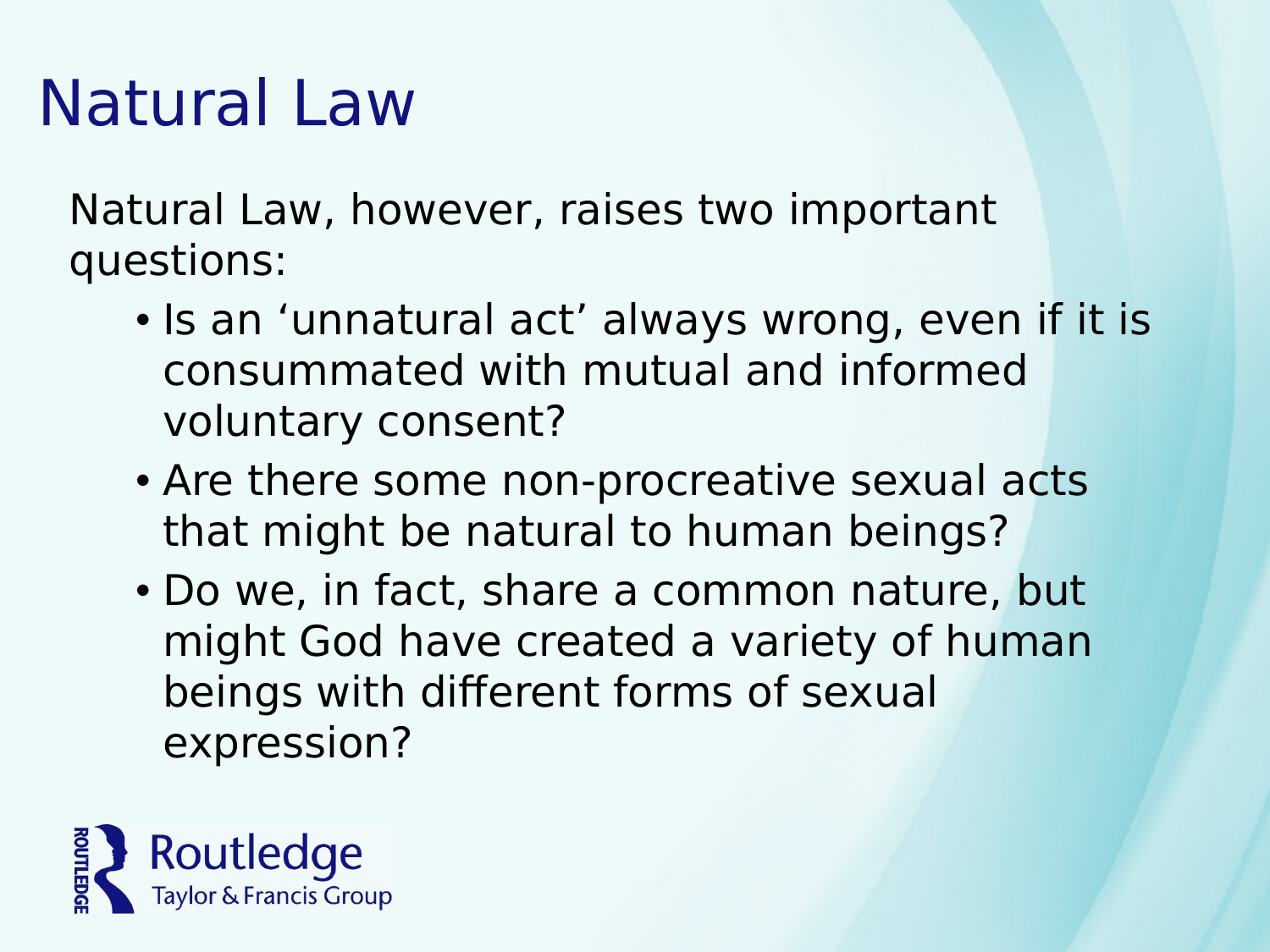

# Natural Law
Natural Law, however, raises two important questions:
Is an ‘unnatural act’ always wrong, even if it is consummated with mutual and informed voluntary consent?
Are there some non-procreative sexual acts that might be natural to human beings?
Do we, in fact, share a common nature, but might God have created a variety of human beings with different forms of sexual expression?